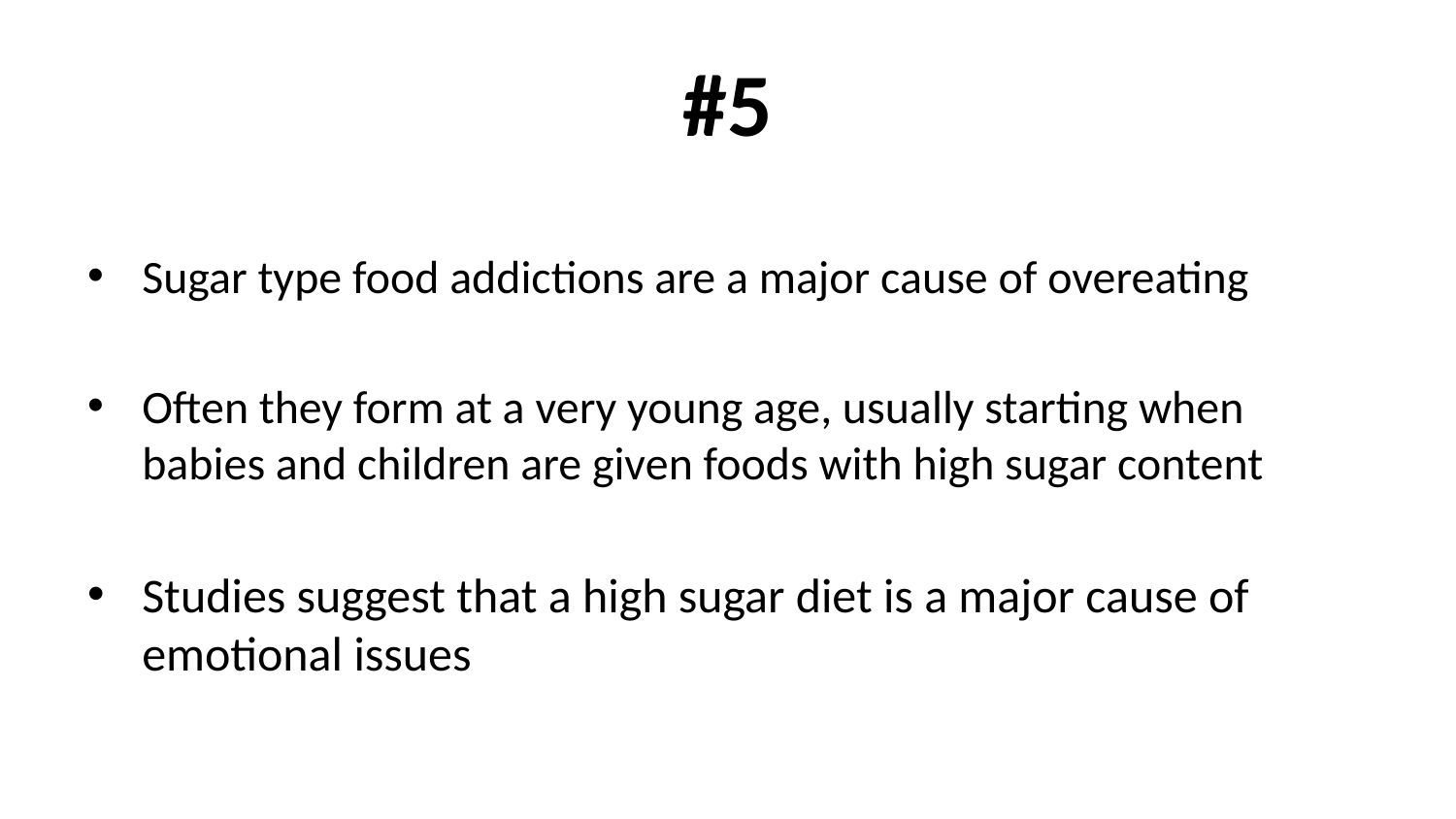

# #5
Sugar type food addictions are a major cause of overeating

Often they form at a very young age, usually starting when babies and children are given foods with high sugar content

Studies suggest that a high sugar diet is a major cause of emotional issues